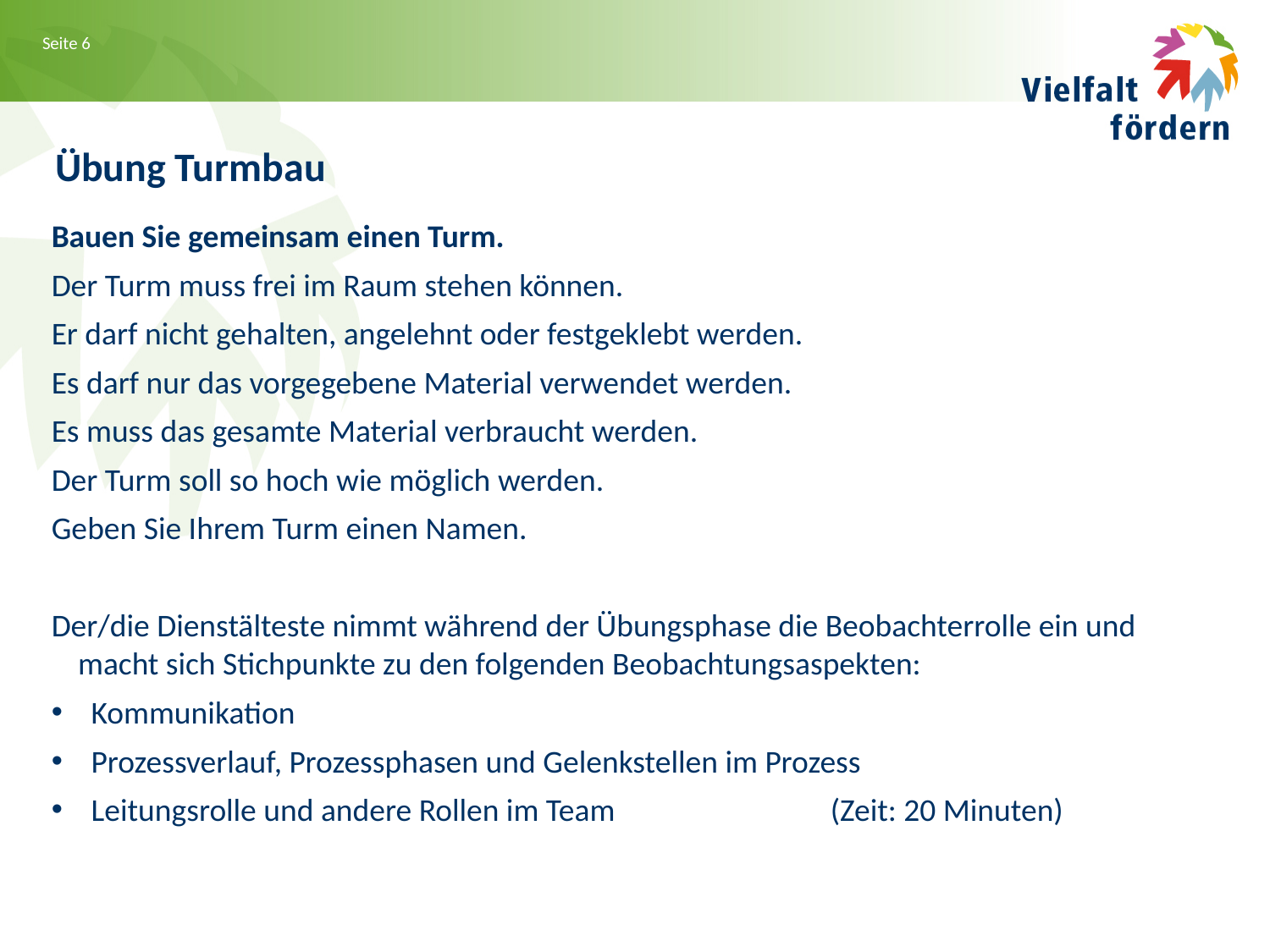

# Übung Turmbau
Bauen Sie gemeinsam einen Turm.
Der Turm muss frei im Raum stehen können.
Er darf nicht gehalten, angelehnt oder festgeklebt werden.
Es darf nur das vorgegebene Material verwendet werden.
Es muss das gesamte Material verbraucht werden.
Der Turm soll so hoch wie möglich werden.
Geben Sie Ihrem Turm einen Namen.

Der/die Dienstälteste nimmt während der Übungsphase die Beobachterrolle ein und macht sich Stichpunkte zu den folgenden Beobachtungsaspekten:
Kommunikation
Prozessverlauf, Prozessphasen und Gelenkstellen im Prozess
Leitungsrolle und andere Rollen im Team                              (Zeit: 20 Minuten)